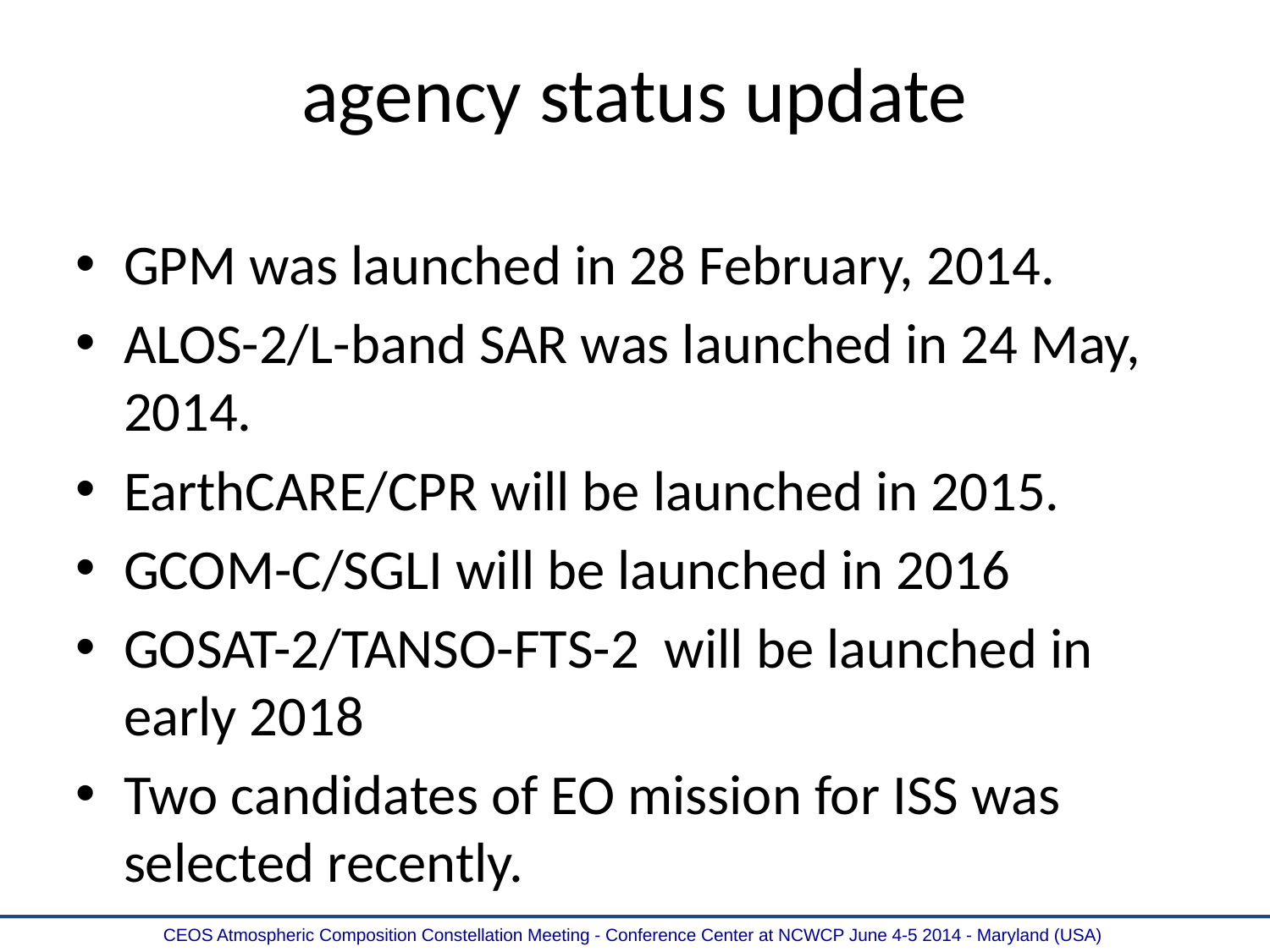

# agency status update
GPM was launched in 28 February, 2014.
ALOS-2/L-band SAR was launched in 24 May, 2014.
EarthCARE/CPR will be launched in 2015.
GCOM-C/SGLI will be launched in 2016
GOSAT-2/TANSO-FTS-2  will be launched in early 2018
Two candidates of EO mission for ISS was selected recently.